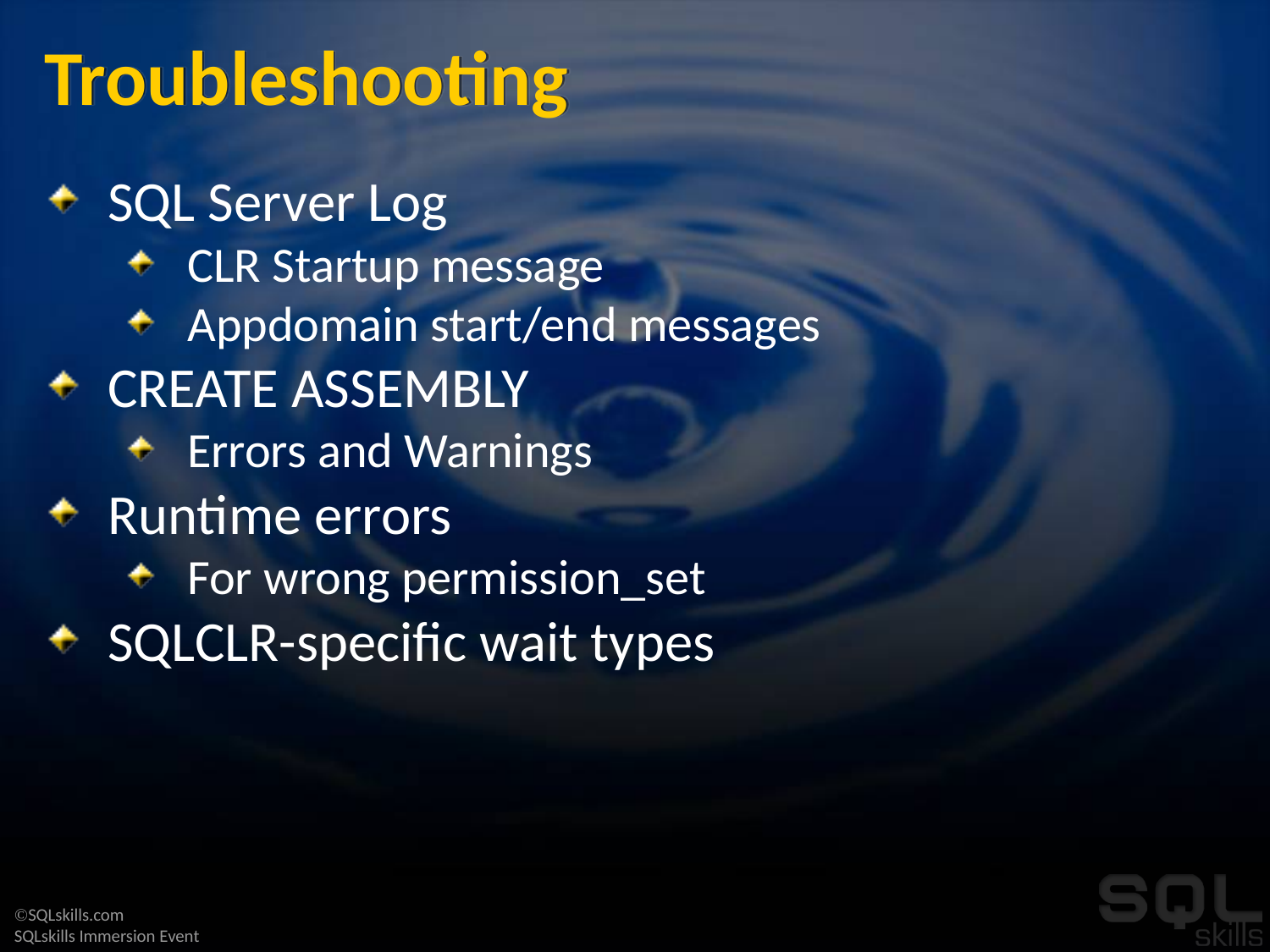

# Troubleshooting
SQL Server Log
CLR Startup message
Appdomain start/end messages
CREATE ASSEMBLY
Errors and Warnings
Runtime errors
For wrong permission_set
SQLCLR-specific wait types